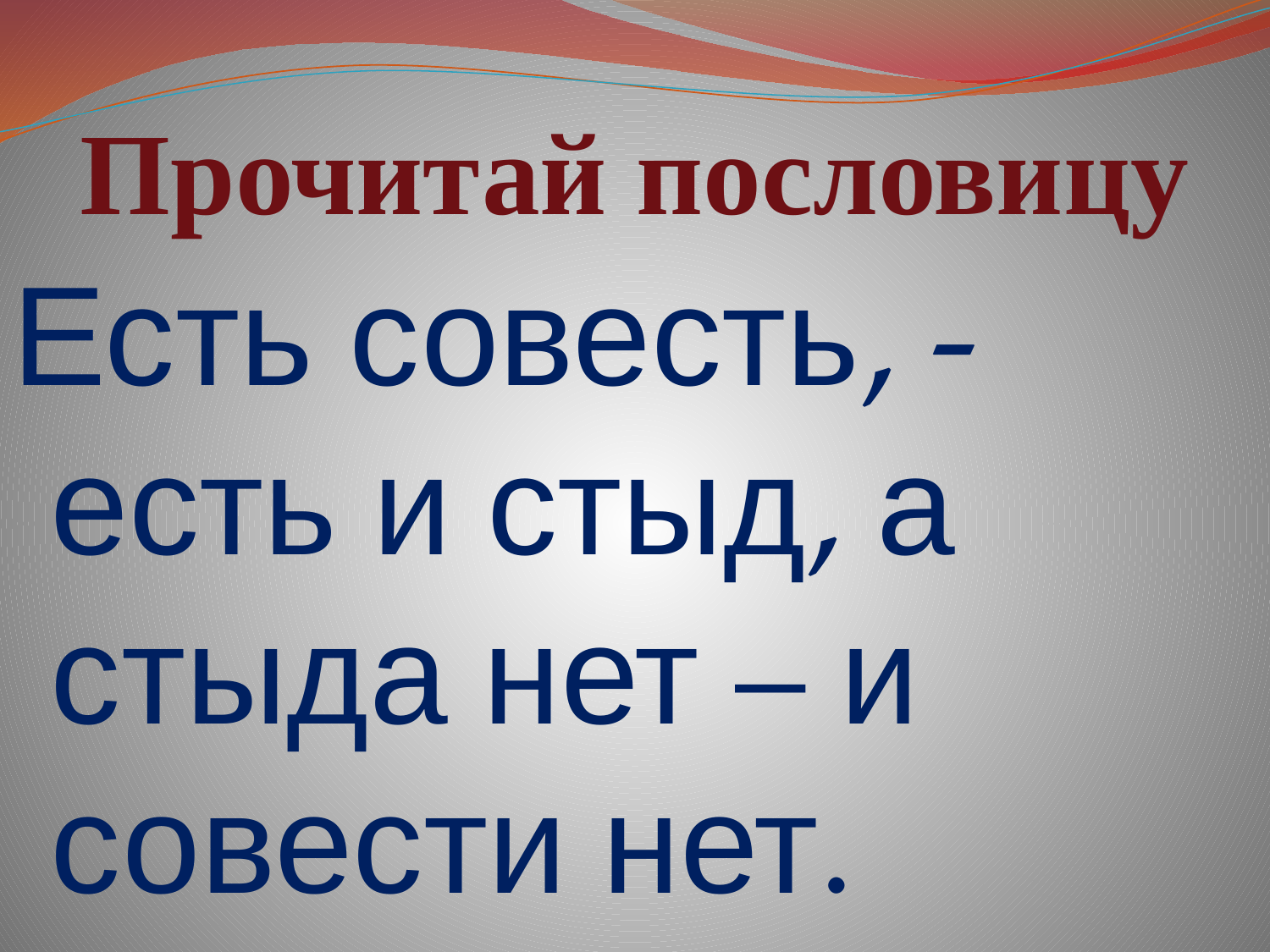

# Прочитай пословицу
Есть совесть, - есть и стыд, а стыда нет – и совести нет.